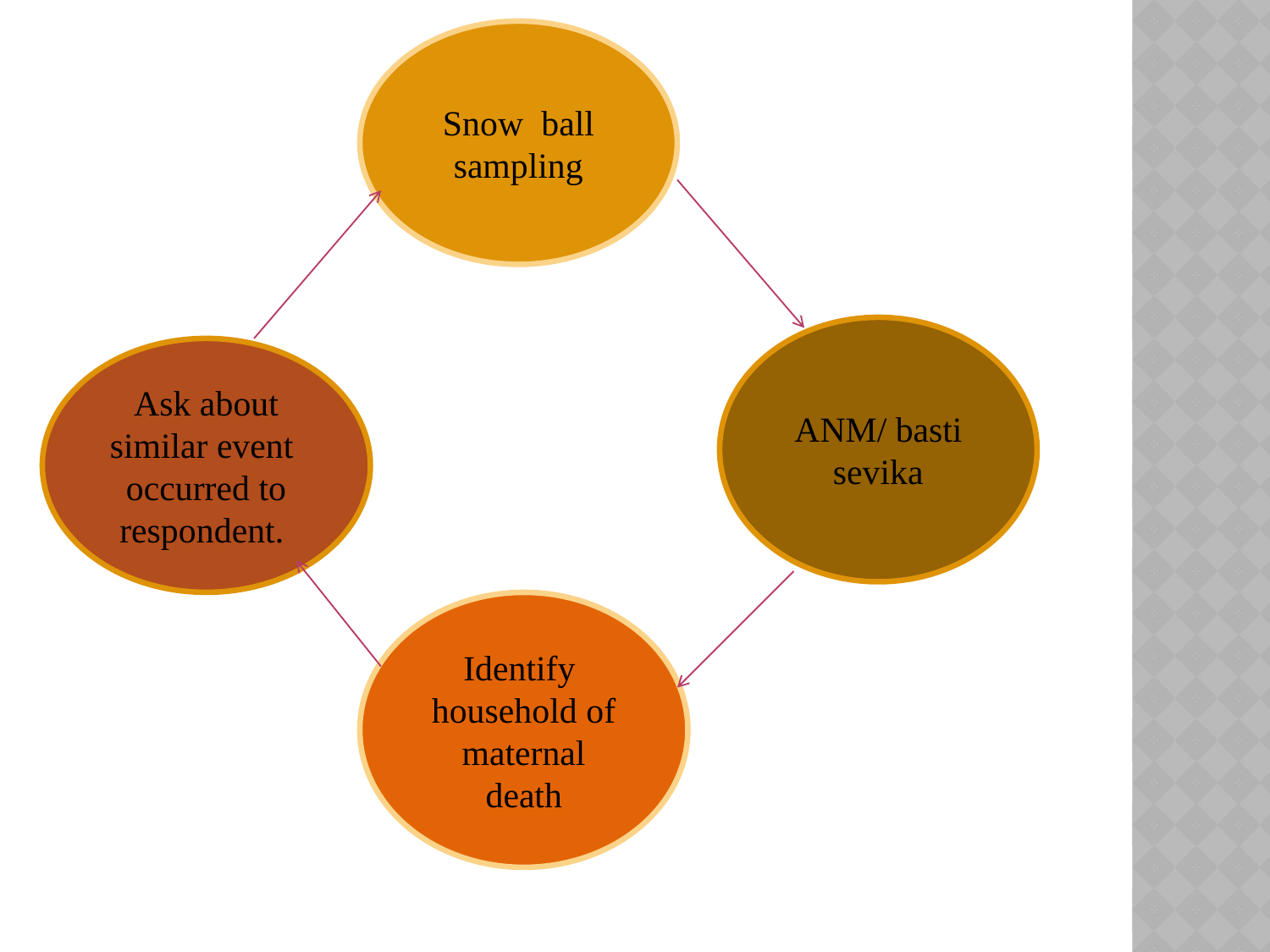

Snow  ball sampling
ANM/ basti sevika
Ask about similar event  occurred to respondent.
Identify  household of maternal death